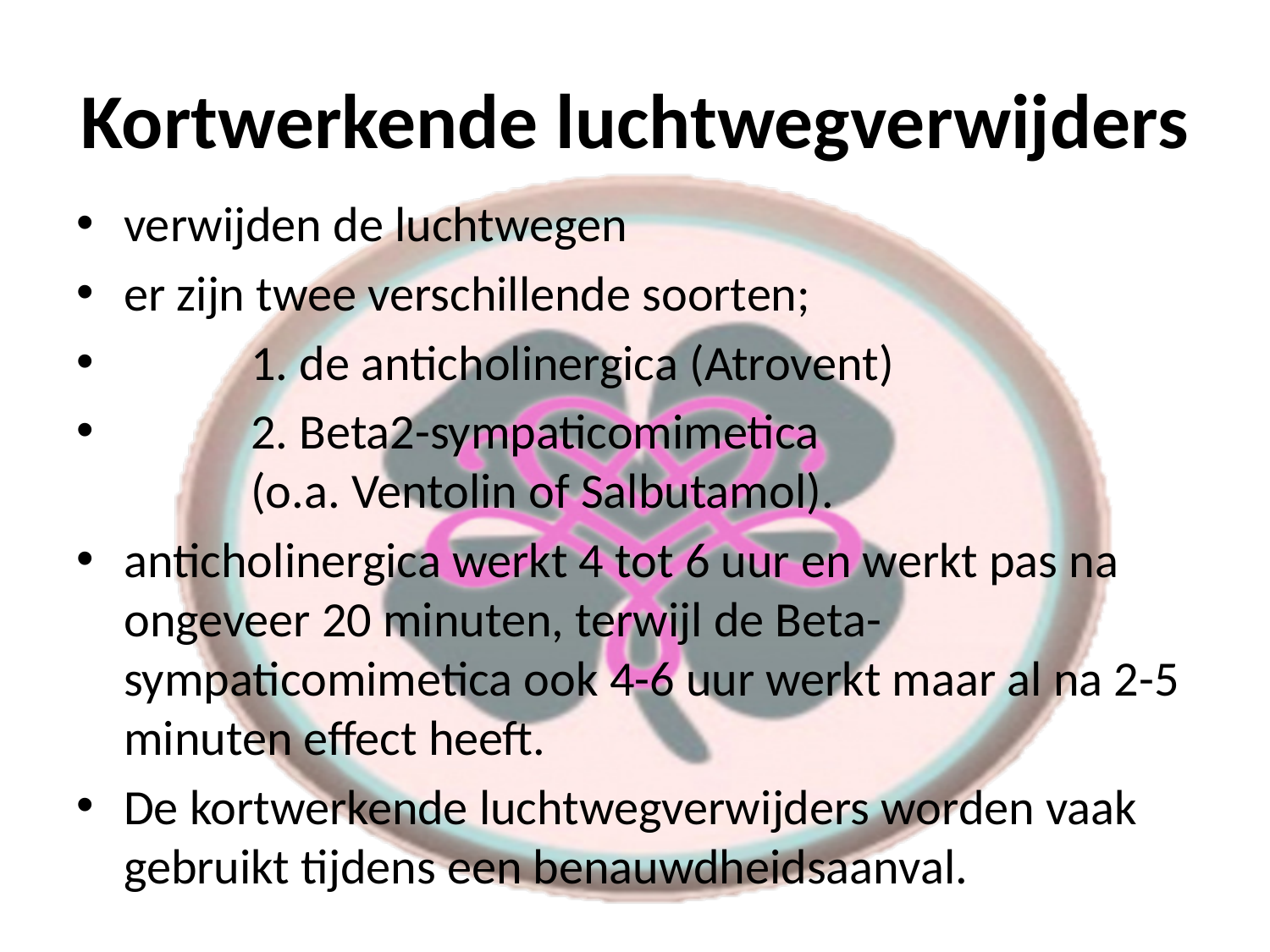

# Kortwerkende luchtwegverwijders
verwijden de luchtwegen
er zijn twee verschillende soorten;
	1. de anticholinergica (Atrovent)
	2. Beta2-sympaticomimetica
	(o.a. Ventolin of Salbutamol).
anticholinergica werkt 4 tot 6 uur en werkt pas na ongeveer 20 minuten, terwijl de Beta-sympaticomimetica ook 4-6 uur werkt maar al na 2-5 minuten effect heeft.
De kortwerkende luchtwegverwijders worden vaak gebruikt tijdens een benauwdheidsaanval.